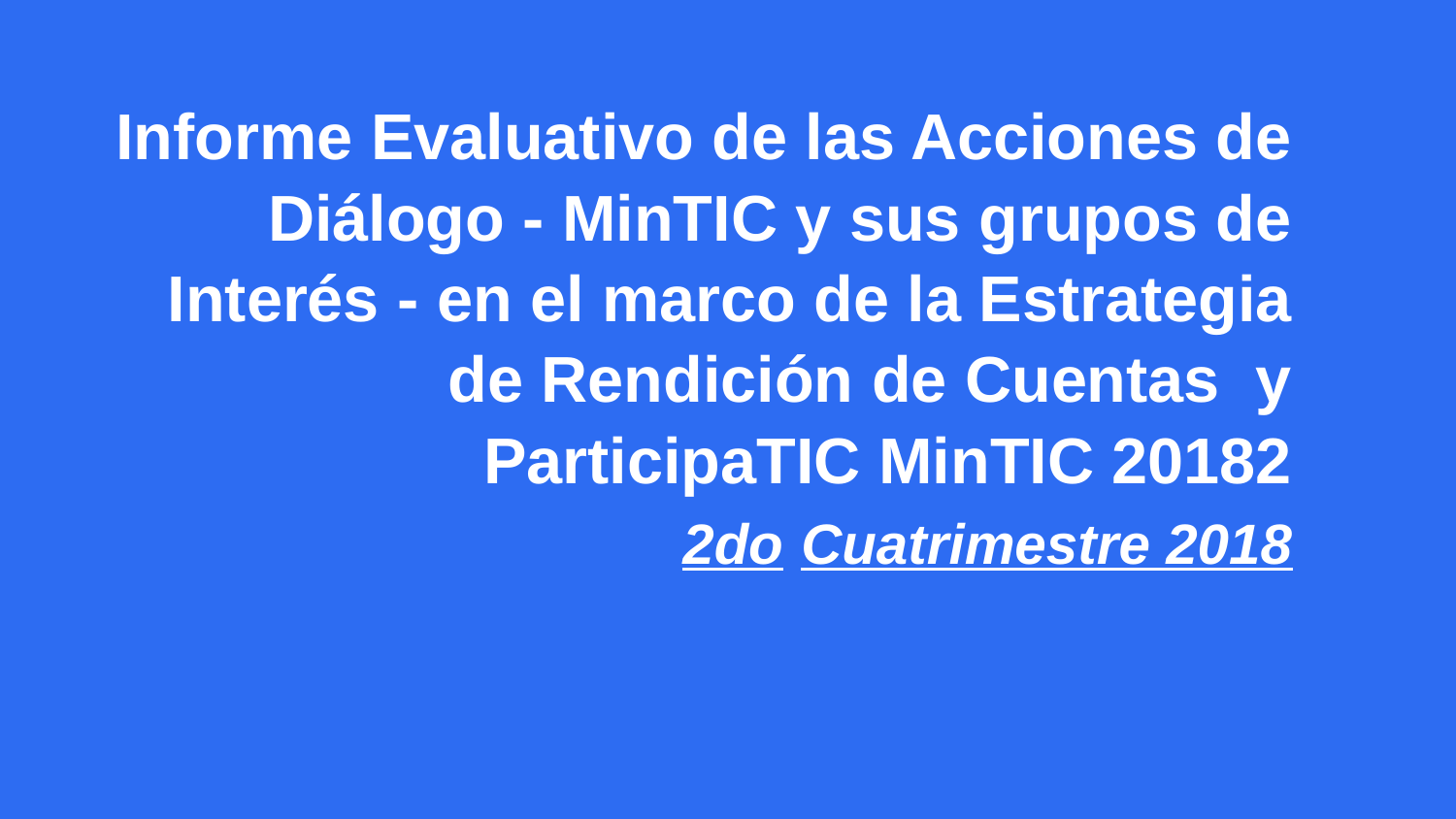

# Informe Evaluativo de las Acciones de Diálogo - MinTIC y sus grupos de Interés - en el marco de la Estrategia de Rendición de Cuentas  y ParticipaTIC MinTIC 20182 2do Cuatrimestre 2018